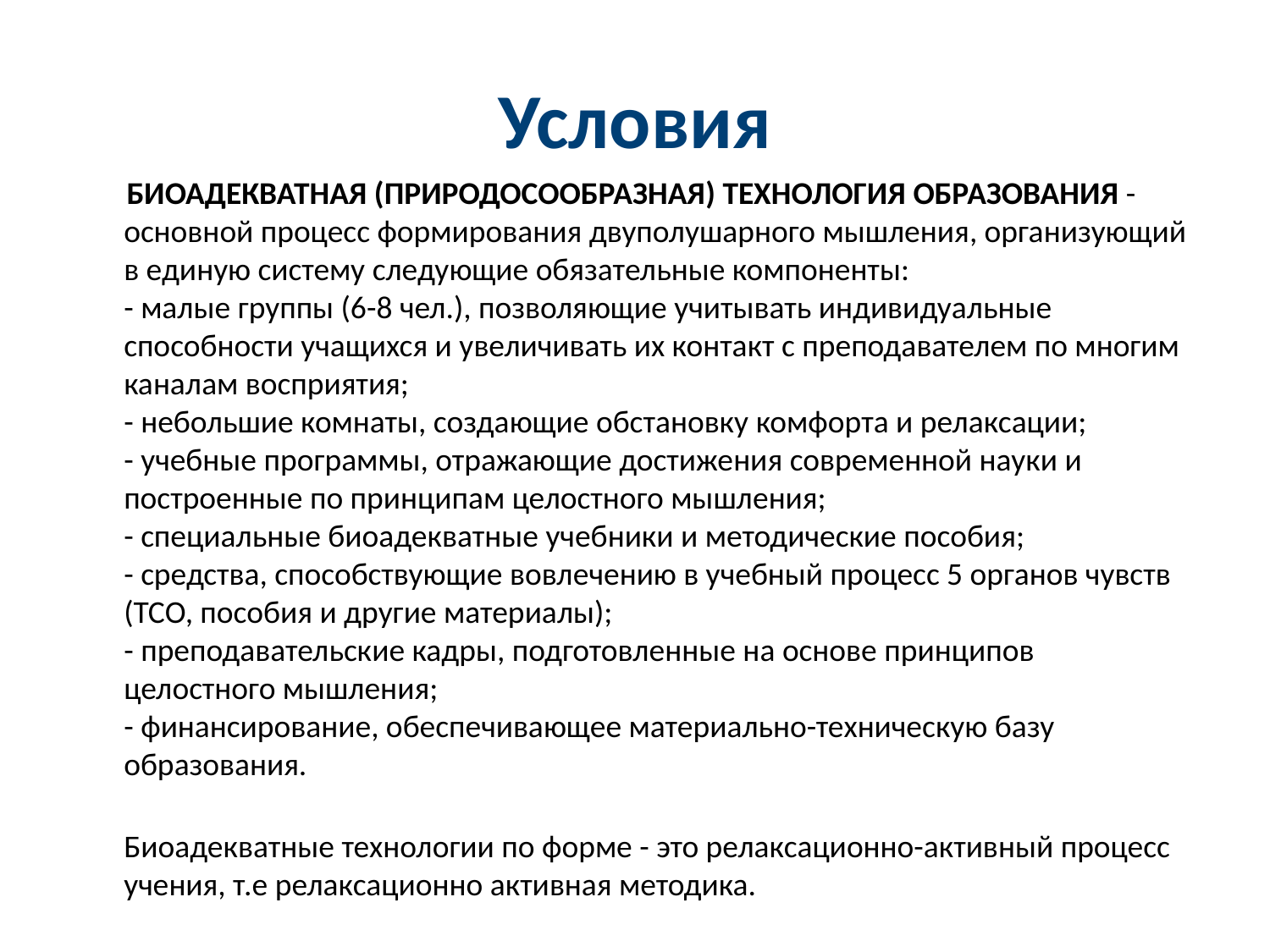

# Условия
       БИОАДЕКВАТНАЯ (ПРИРОДОСООБРАЗНАЯ) ТЕХНОЛОГИЯ ОБРАЗОВАНИЯ - основной процесс формирования двуполушарного мышления, организующий в единую систему следующие обязательные компоненты:
- малые группы (6-8 чел.), позволяющие учитывать индивидуальные способности учащихся и увеличивать их контакт с преподавателем по многим каналам восприятия;
- небольшие комнаты, создающие обстановку комфорта и релаксации;
- учебные программы, отражающие достижения современной науки и построенные по принципам целостного мышления;
- специальные биоадекватные учебники и методические пособия;
- средства, способствующие вовлечению в учебный процесс 5 органов чувств (ТСО, пособия и другие материалы);
- преподавательские кадры, подготовленные на основе принципов целостного мышления;
- финансирование, обеспечивающее материально-техническую базу образования.
Биоадекватные технологии по форме - это релаксационно-активный процесс учения, т.е релаксационно активная методика.